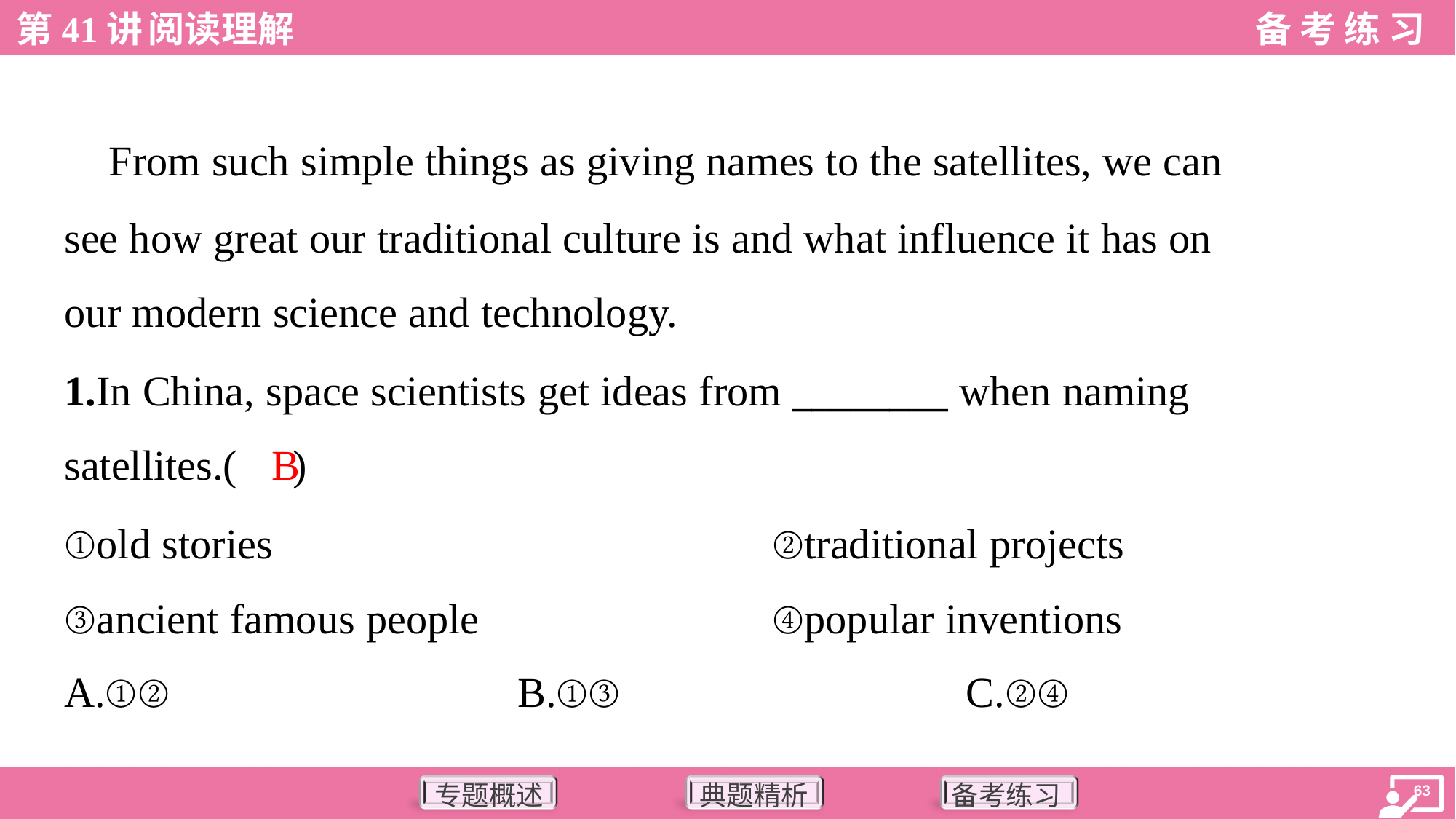

From such simple things as giving names to the satellites, we can
see how great our traditional culture is and what influence it has on
our modern science and technology.
1.In China, space scientists get ideas from ________ when naming
satellites.(     )
B
①old stories	②traditional projects
③ancient famous people	④popular inventions
A.①②	B.①③	C.②④